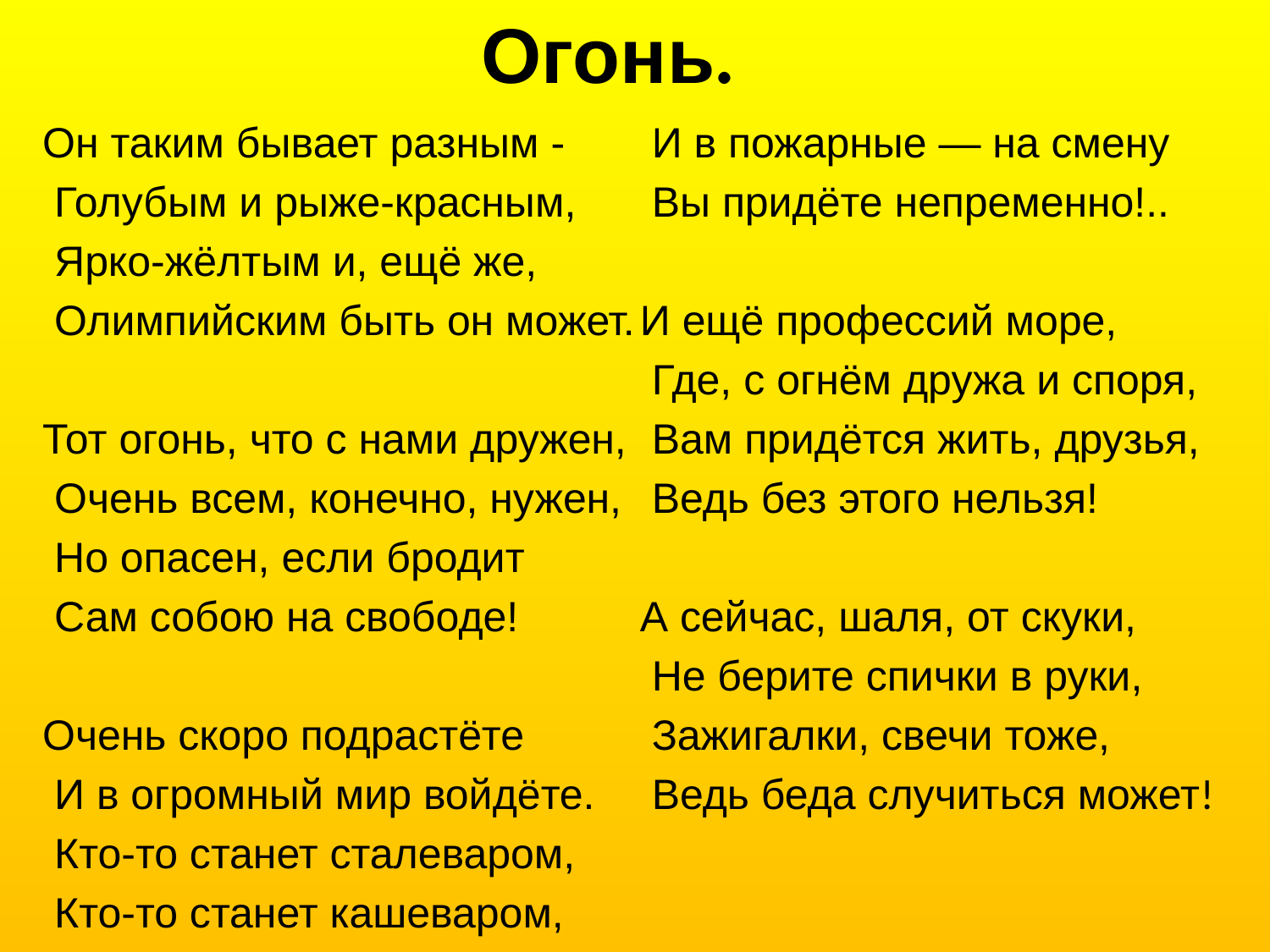

Огонь.
Он таким бывает разным -
 Голубым и рыже-красным,
 Ярко-жёлтым и, ещё же,
 Олимпийским быть он может.

Тот огонь, что с нами дружен,
 Очень всем, конечно, нужен,
 Но опасен, если бродит
 Сам собою на свободе!

Очень скоро подрастёте
 И в огромный мир войдёте.
 Кто-то станет сталеваром,
 Кто-то станет кашеваром,
 И в пожарные — на смену
 Вы придёте непременно!..

И ещё профессий море,
 Где, с огнём дружа и споря,
 Вам придётся жить, друзья,
 Ведь без этого нельзя!

А сейчас, шаля, от скуки,
 Не берите спички в руки,
 Зажигалки, свечи тоже,
 Ведь беда случиться может!